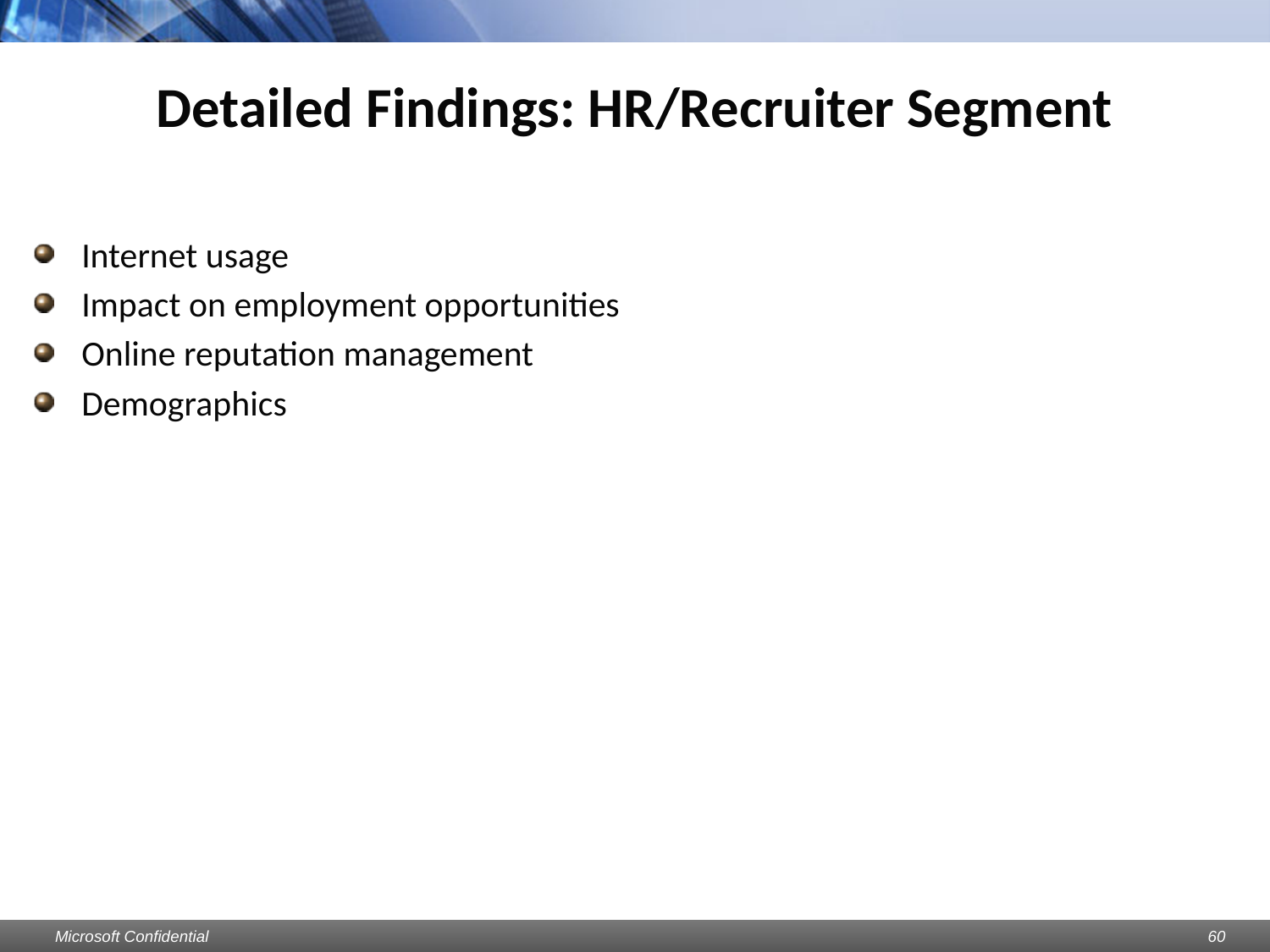

Detailed Findings: HR/Recruiter Segment
Internet usage
Impact on employment opportunities
Online reputation management
Demographics